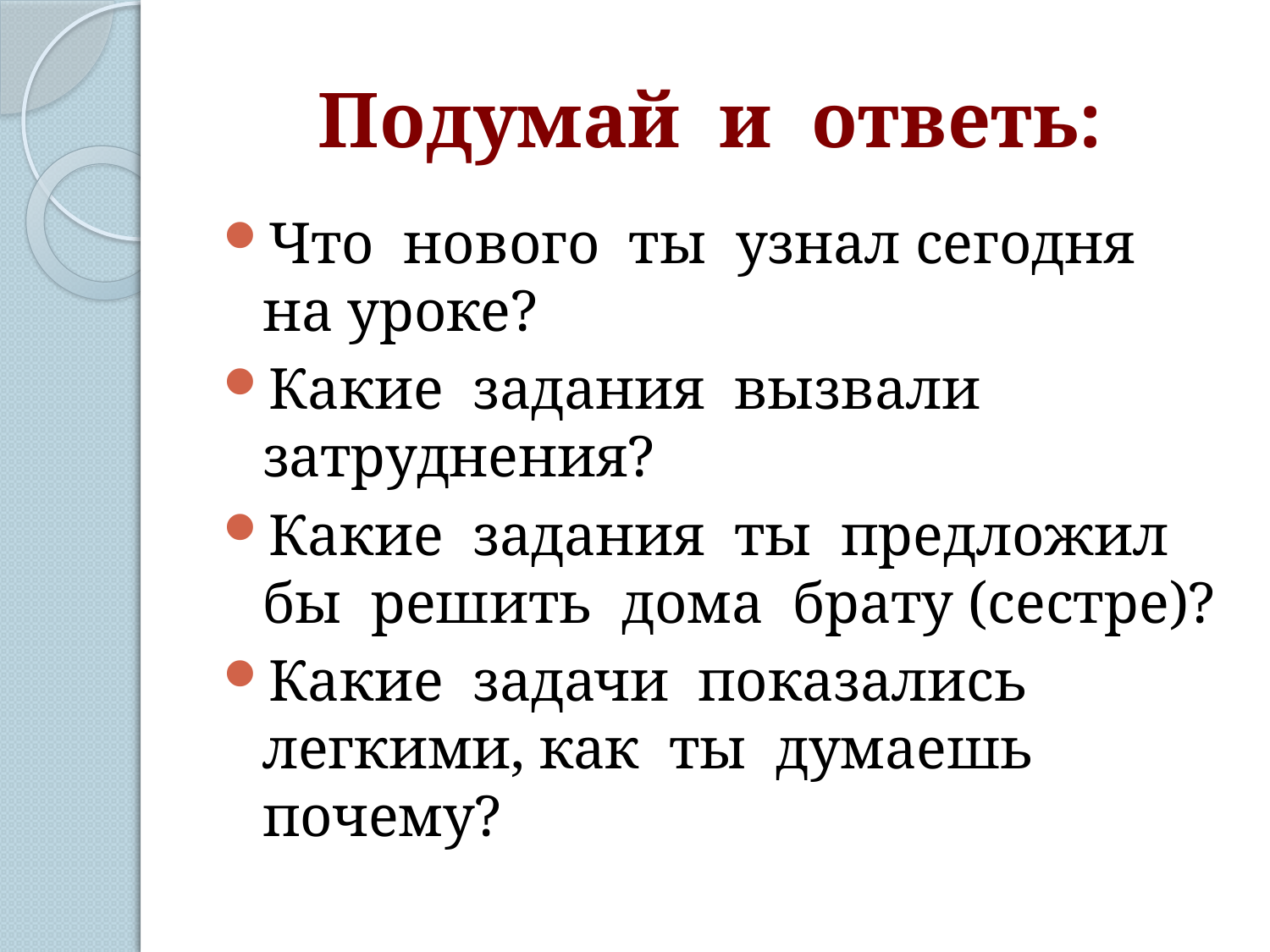

# Подумай  и  ответь:
Что  нового  ты  узнал сегодня  на уроке?
Какие  задания  вызвали  затруднения?
Какие  задания  ты  предложил  бы  решить  дома  брату (сестре)?
Какие  задачи  показались  легкими, как  ты  думаешь  почему?